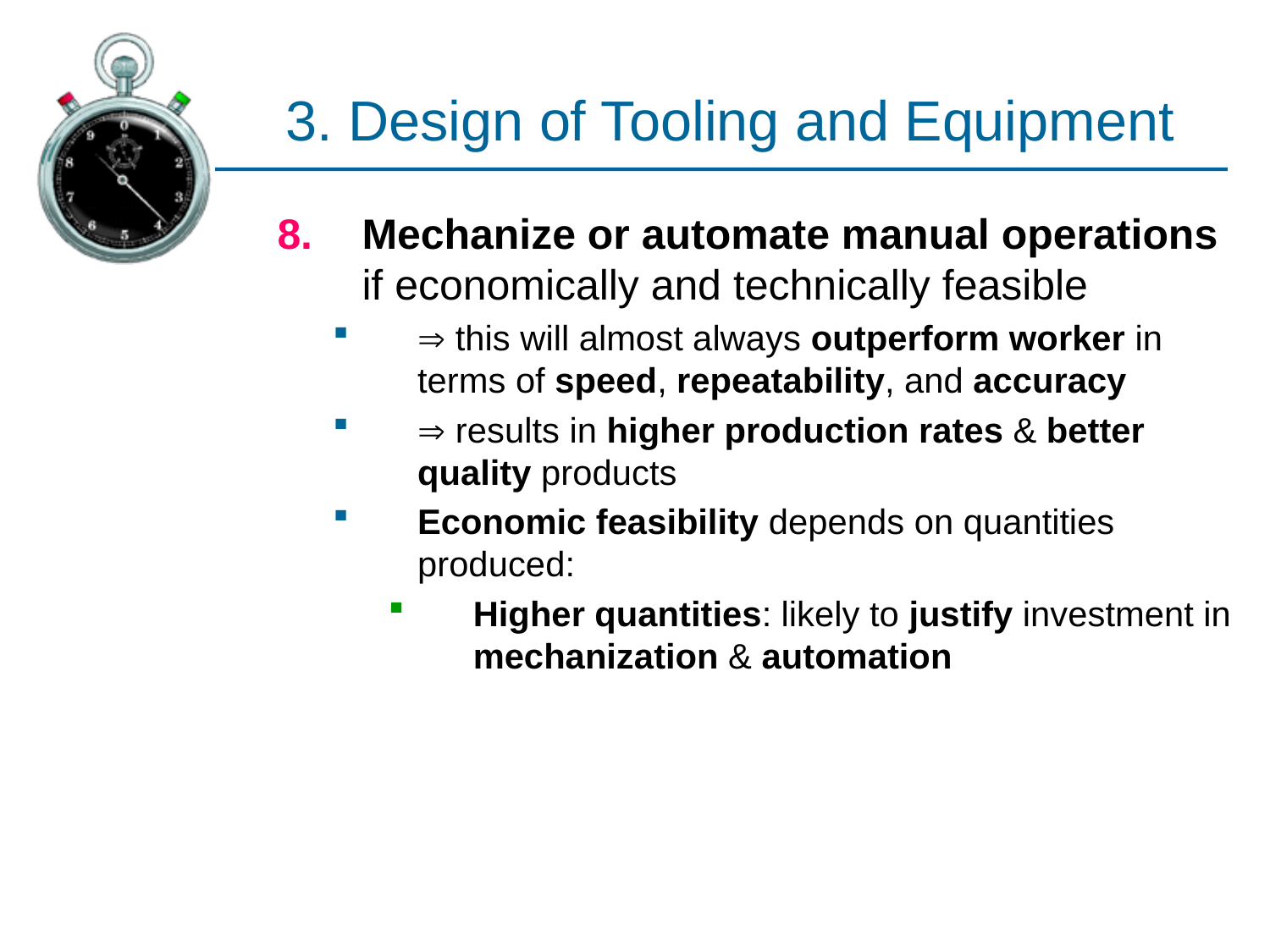

# 3. Design of Tooling and Equipment
Mechanize or automate manual operations if economically and technically feasible
⇒ this will almost always outperform worker in terms of speed, repeatability, and accuracy
⇒ results in higher production rates & better quality products
Economic feasibility depends on quantities produced:
Higher quantities: likely to justify investment in mechanization & automation